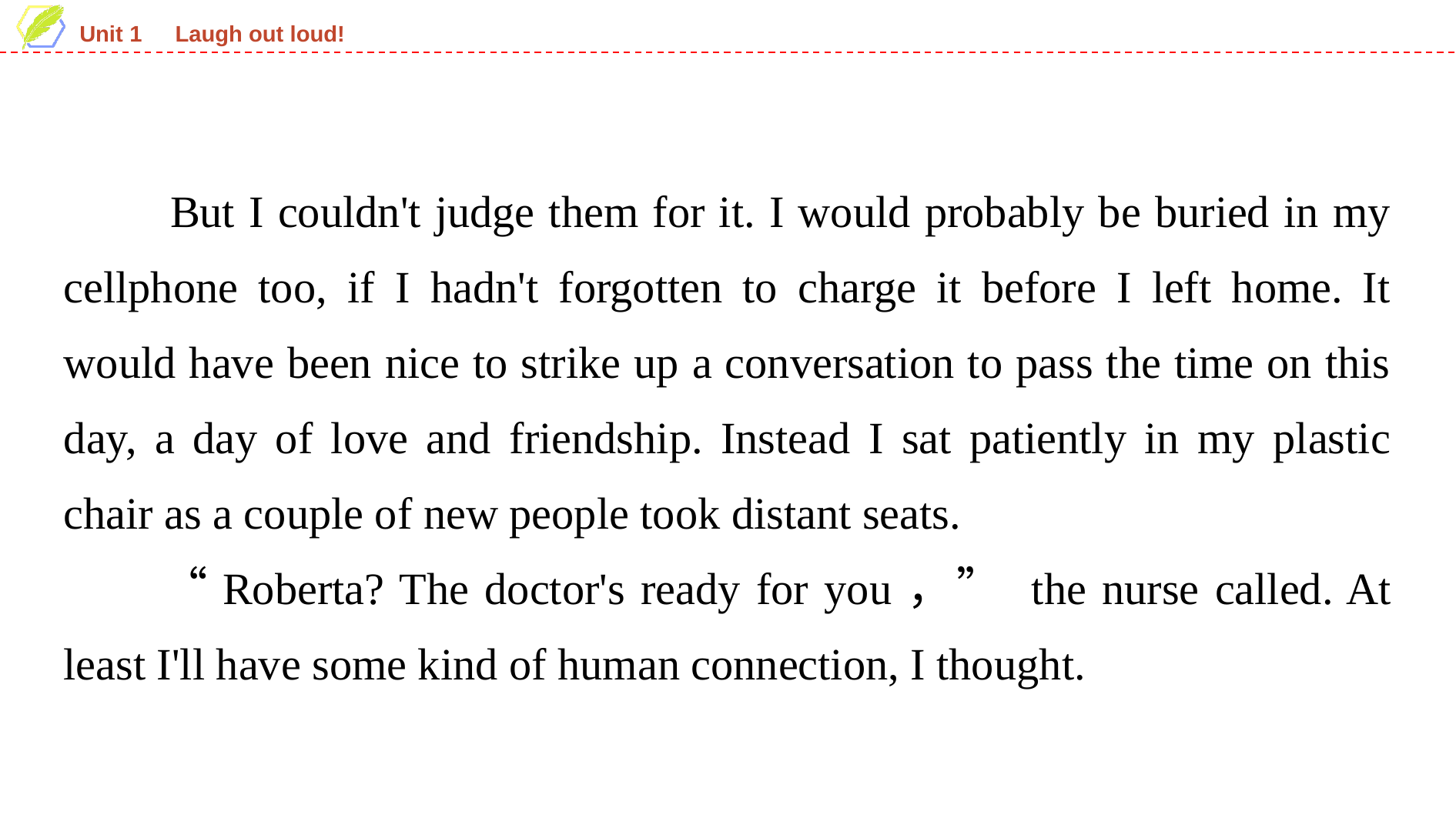

But I couldn't judge them for it. I would probably be buried in my cellphone too, if I hadn't forgotten to charge it before I left home. It would have been nice to strike up a conversation to pass the time on this day, a day of love and friendship. Instead I sat patiently in my plastic chair as a couple of new people took distant seats.
　　“Roberta? The doctor's ready for you，” the nurse called. At least I'll have some kind of human connection, I thought.